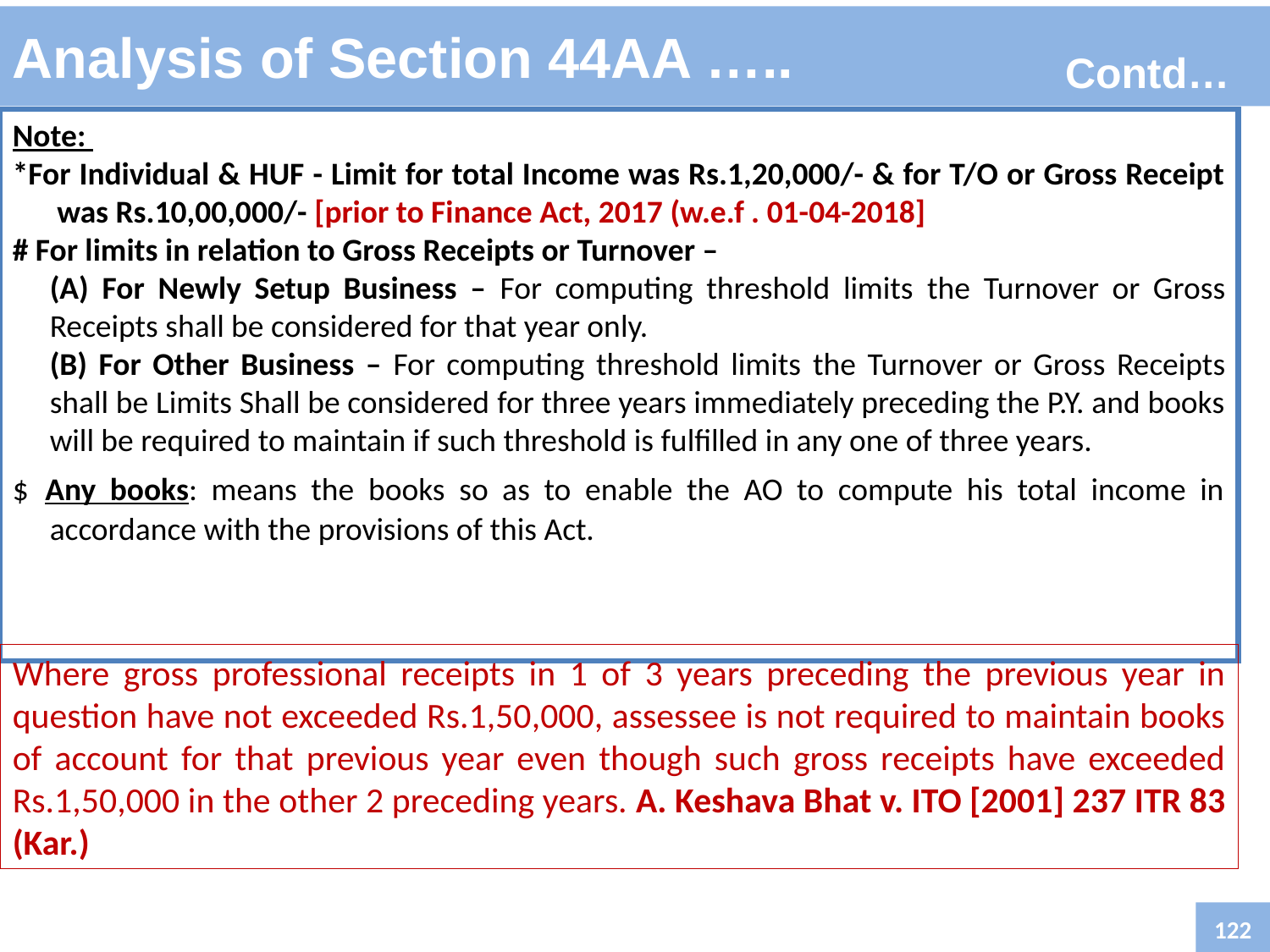

Analysis of Section 44AA …..
Contd….
Note:
*For Individual & HUF - Limit for total Income was Rs.1,20,000/- & for T/O or Gross Receipt was Rs.10,00,000/- [prior to Finance Act, 2017 (w.e.f . 01-04-2018]
# For limits in relation to Gross Receipts or Turnover –
	(A) For Newly Setup Business – For computing threshold limits the Turnover or Gross Receipts shall be considered for that year only.
	(B) For Other Business – For computing threshold limits the Turnover or Gross Receipts shall be Limits Shall be considered for three years immediately preceding the P.Y. and books will be required to maintain if such threshold is fulfilled in any one of three years.
$ Any books: means the books so as to enable the AO to compute his total income in accordance with the provisions of this Act.
Where gross professional receipts in 1 of 3 years preceding the previous year in question have not exceeded Rs.1,50,000, assessee is not required to maintain books of account for that previous year even though such gross receipts have exceeded Rs.1,50,000 in the other 2 preceding years. A. Keshava Bhat v. ITO [2001] 237 ITR 83 (Kar.)
122